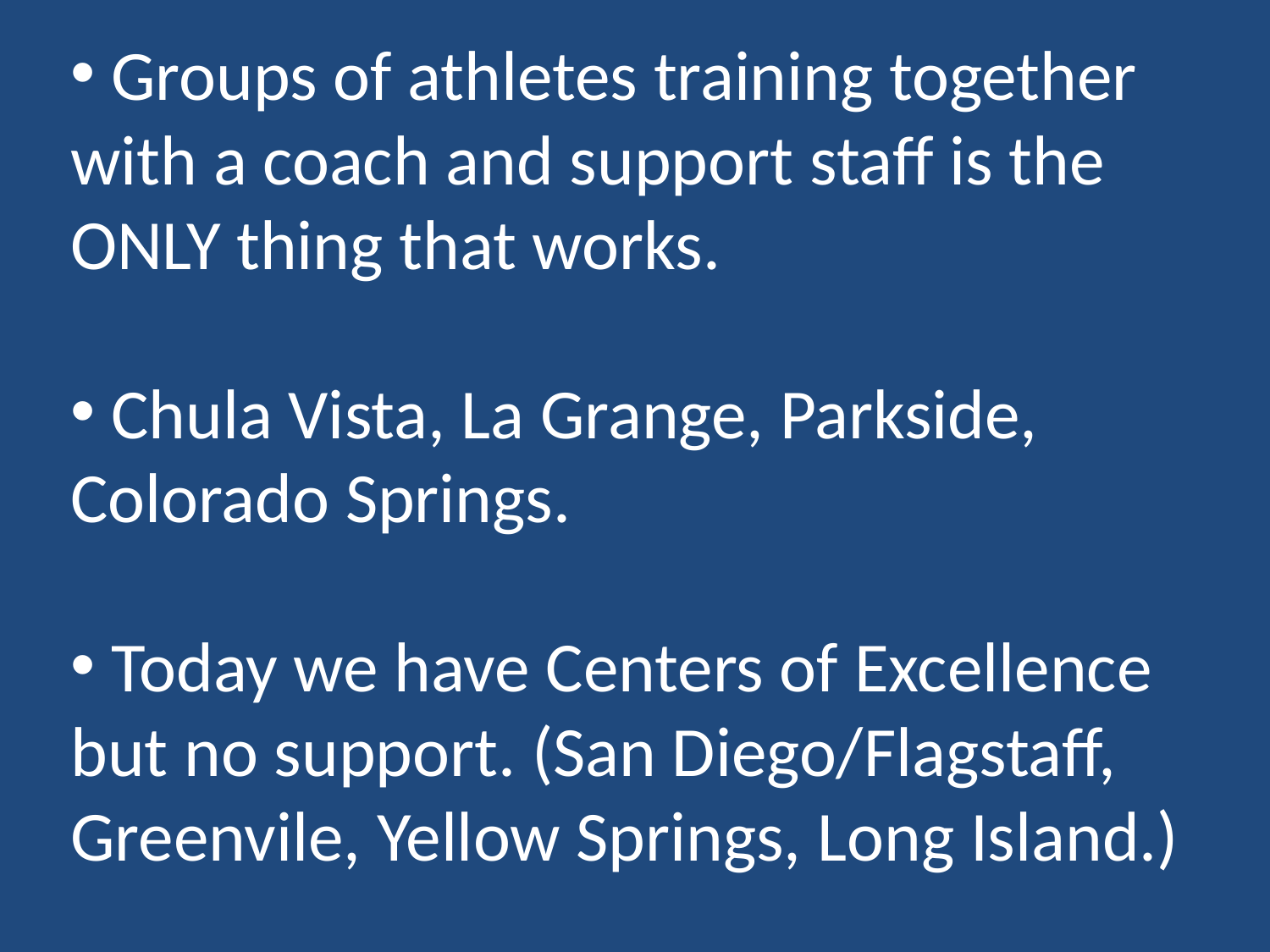

Groups of athletes training together with a coach and support staff is the ONLY thing that works.

 Chula Vista, La Grange, Parkside, Colorado Springs.

 Today we have Centers of Excellence but no support. (San Diego/Flagstaff, Greenvile, Yellow Springs, Long Island.)